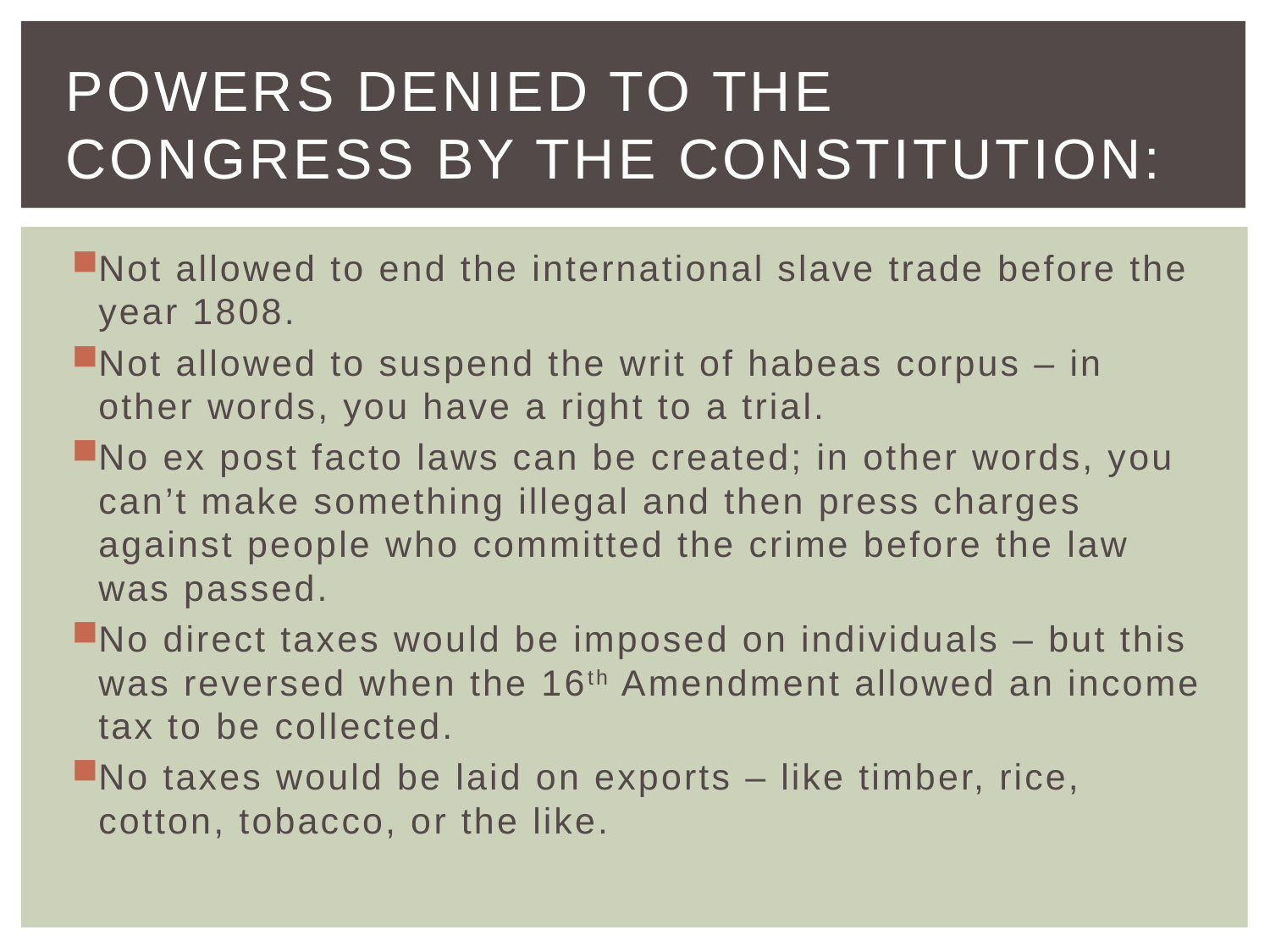

# Powers denied to the Congress by the constitution:
Not allowed to end the international slave trade before the year 1808.
Not allowed to suspend the writ of habeas corpus – in other words, you have a right to a trial.
No ex post facto laws can be created; in other words, you can’t make something illegal and then press charges against people who committed the crime before the law was passed.
No direct taxes would be imposed on individuals – but this was reversed when the 16th Amendment allowed an income tax to be collected.
No taxes would be laid on exports – like timber, rice, cotton, tobacco, or the like.